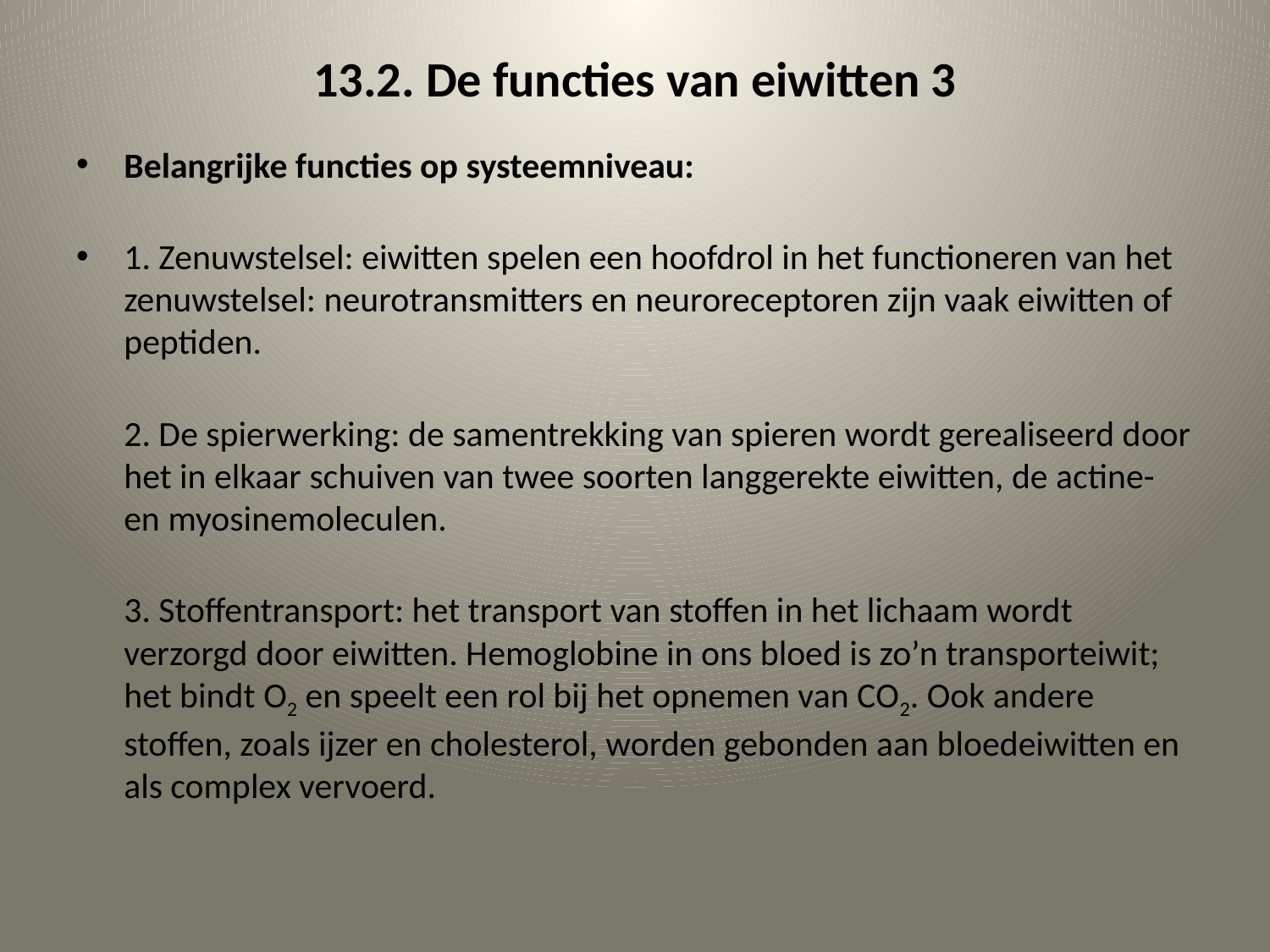

# 13.2. De functies van eiwitten 3
Belangrijke functies op systeemniveau:
1. Zenuwstelsel: eiwitten spelen een hoofdrol in het functioneren van het zenuwstelsel: neurotransmitters en neuroreceptoren zijn vaak eiwitten of peptiden.
2. De spierwerking: de samentrekking van spieren wordt gerealiseerd door het in elkaar schuiven van twee soorten langgerekte eiwitten, de actine- en myosinemoleculen.
3. Stoffentransport: het transport van stoffen in het lichaam wordt verzorgd door eiwitten. Hemoglobine in ons bloed is zo’n transporteiwit; het bindt O2 en speelt een rol bij het opnemen van CO2. Ook andere stoffen, zoals ijzer en cholesterol, worden gebonden aan bloedeiwitten en als complex vervoerd.